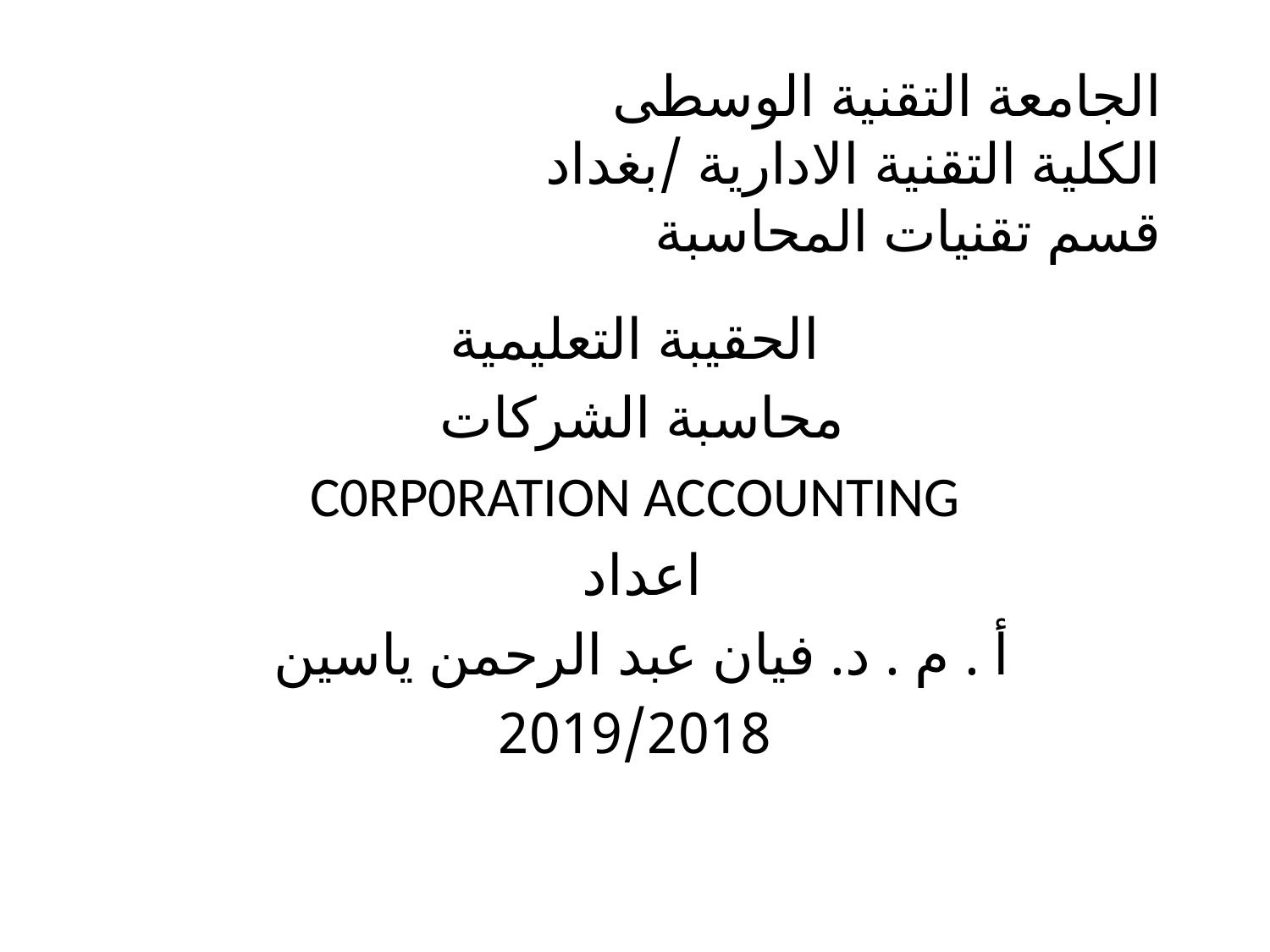

# الجامعة التقنية الوسطى الكلية التقنية الادارية /بغداد قسم تقنيات المحاسبة
الحقيبة التعليمية
محاسبة الشركات
C0RP0RATION ACCOUNTING
اعداد
أ . م . د. فيان عبد الرحمن ياسين
2019/2018